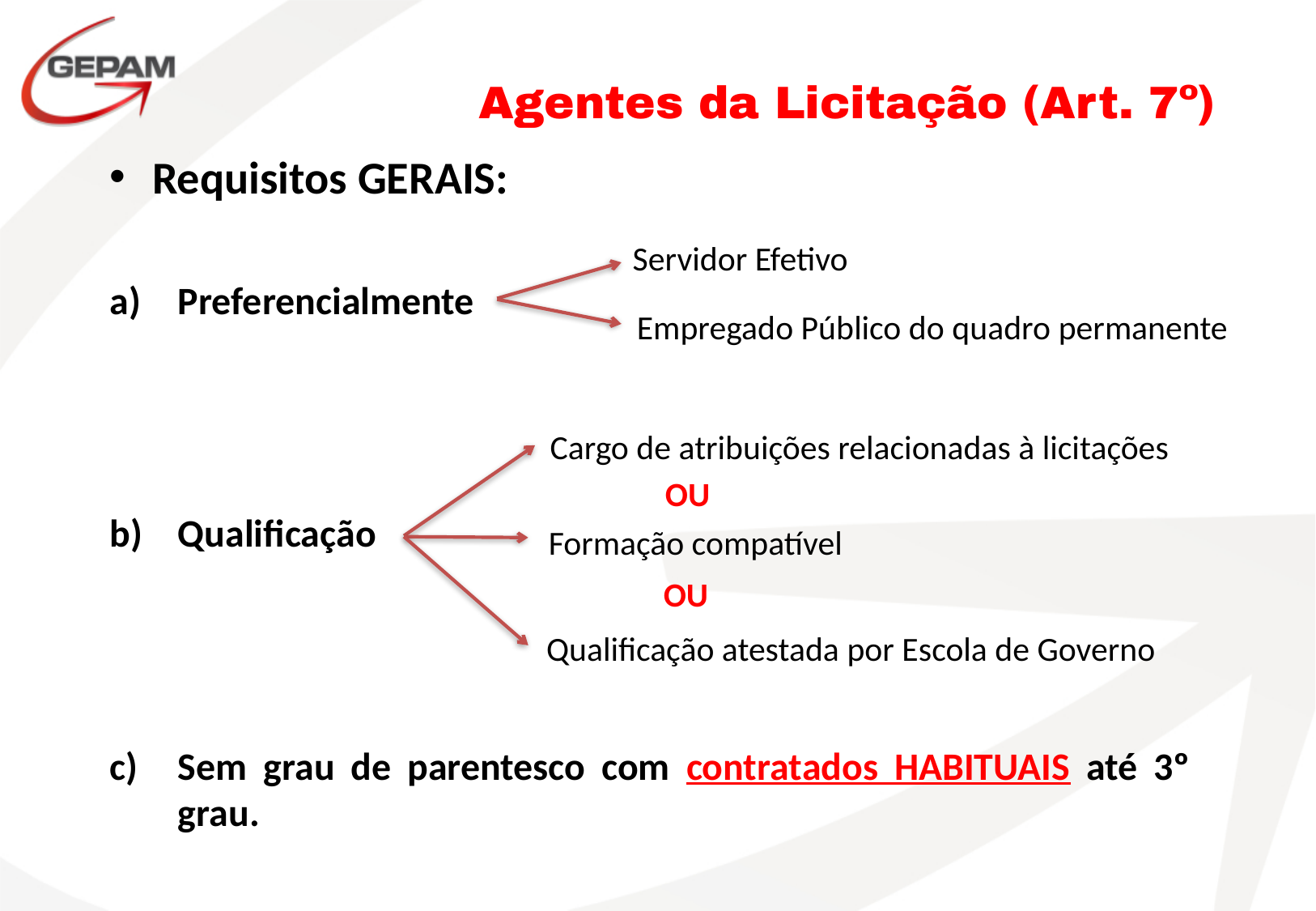

Agentes da Licitação (Art. 7º)
Requisitos GERAIS:

Preferencialmente

Qualificação

Sem grau de parentesco com contratados HABITUAIS até 3º grau.
Servidor Efetivo
Empregado Público do quadro permanente
Cargo de atribuições relacionadas à licitações
OU
Formação compatível
OU
Qualificação atestada por Escola de Governo